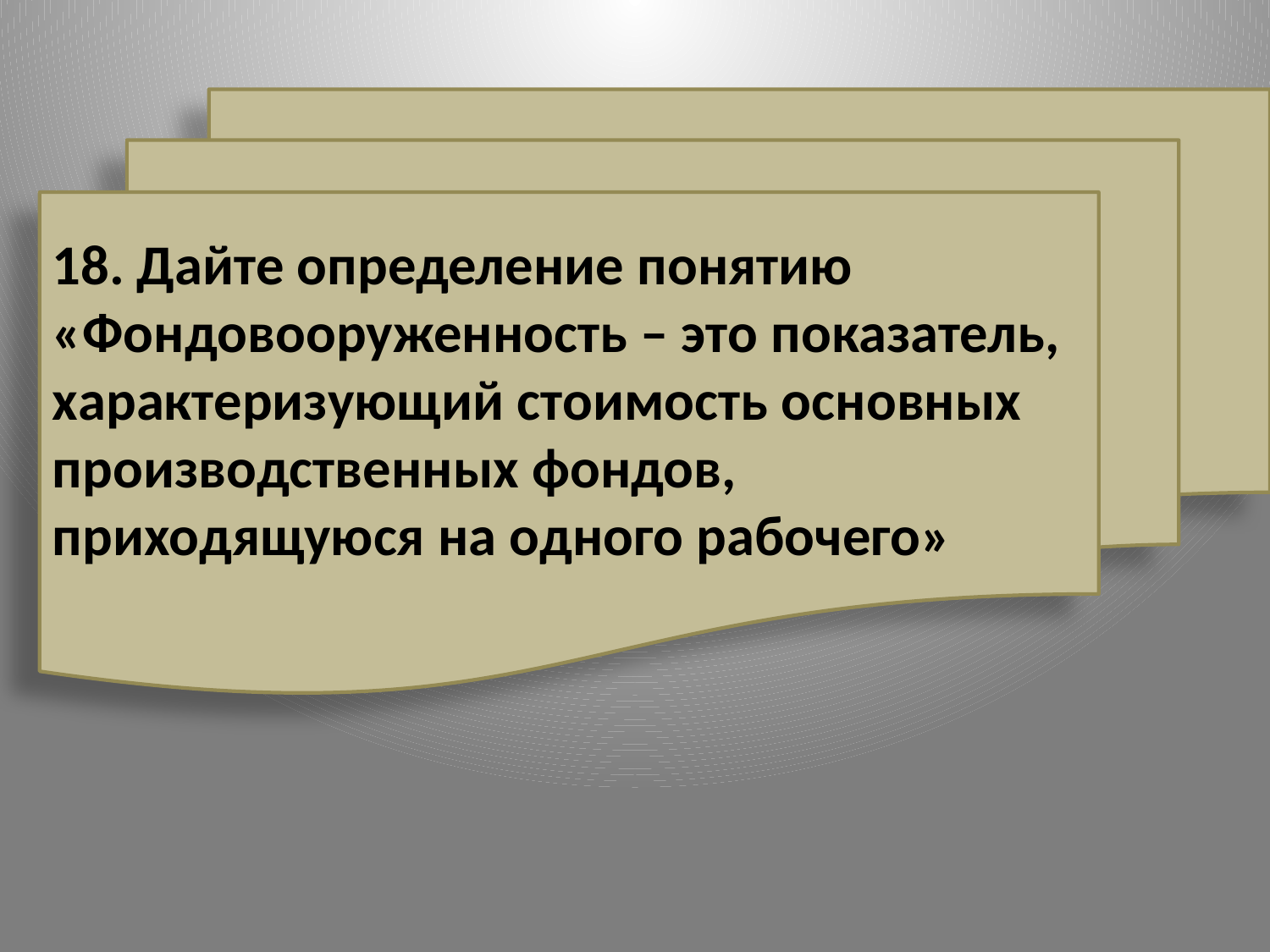

18. Дайте определение понятию «Фондовооруженность – это показатель, характеризующий стоимость основных производственных фондов, приходящуюся на одного рабочего»